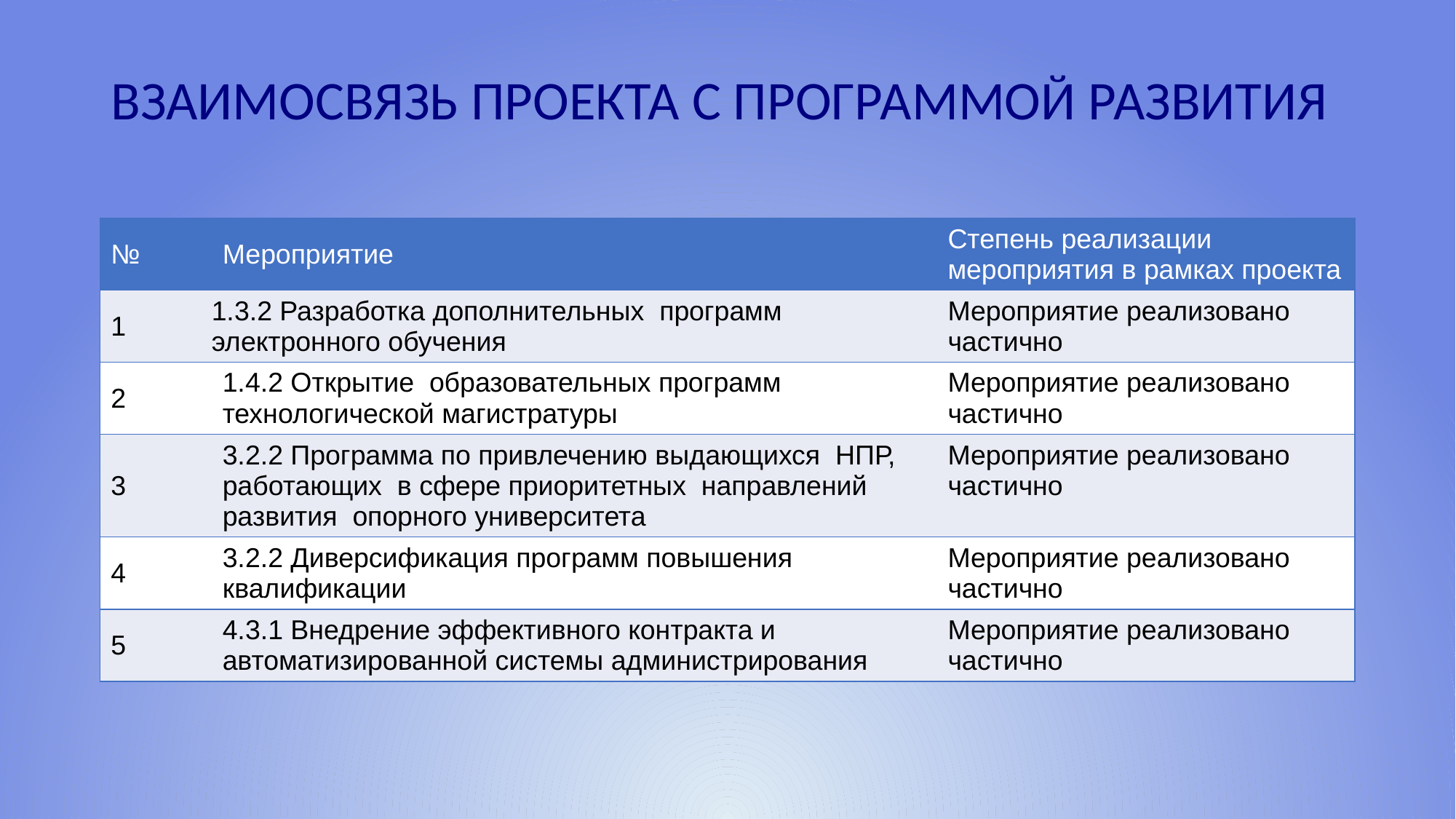

# Взаимосвязь проекта с Программой развития
| № | Мероприятие | Степень реализации мероприятия в рамках проекта |
| --- | --- | --- |
| 1 | 1.3.2 Разработка дополнительных программ электронного обучения | Мероприятие реализовано частично |
| 2 | 1.4.2 Открытие образовательных программ технологической магистратуры | Мероприятие реализовано частично |
| 3 | 3.2.2 Программа по привлечению выдающихся НПР, работающих в сфере приоритетных направлений развития опорного университета | Мероприятие реализовано частично |
| 4 | 3.2.2 Диверсификация программ повышения квалификации | Мероприятие реализовано частично |
| 5 | 4.3.1 Внедрение эффективного контракта и автоматизированной системы администрирования | Мероприятие реализовано частично |